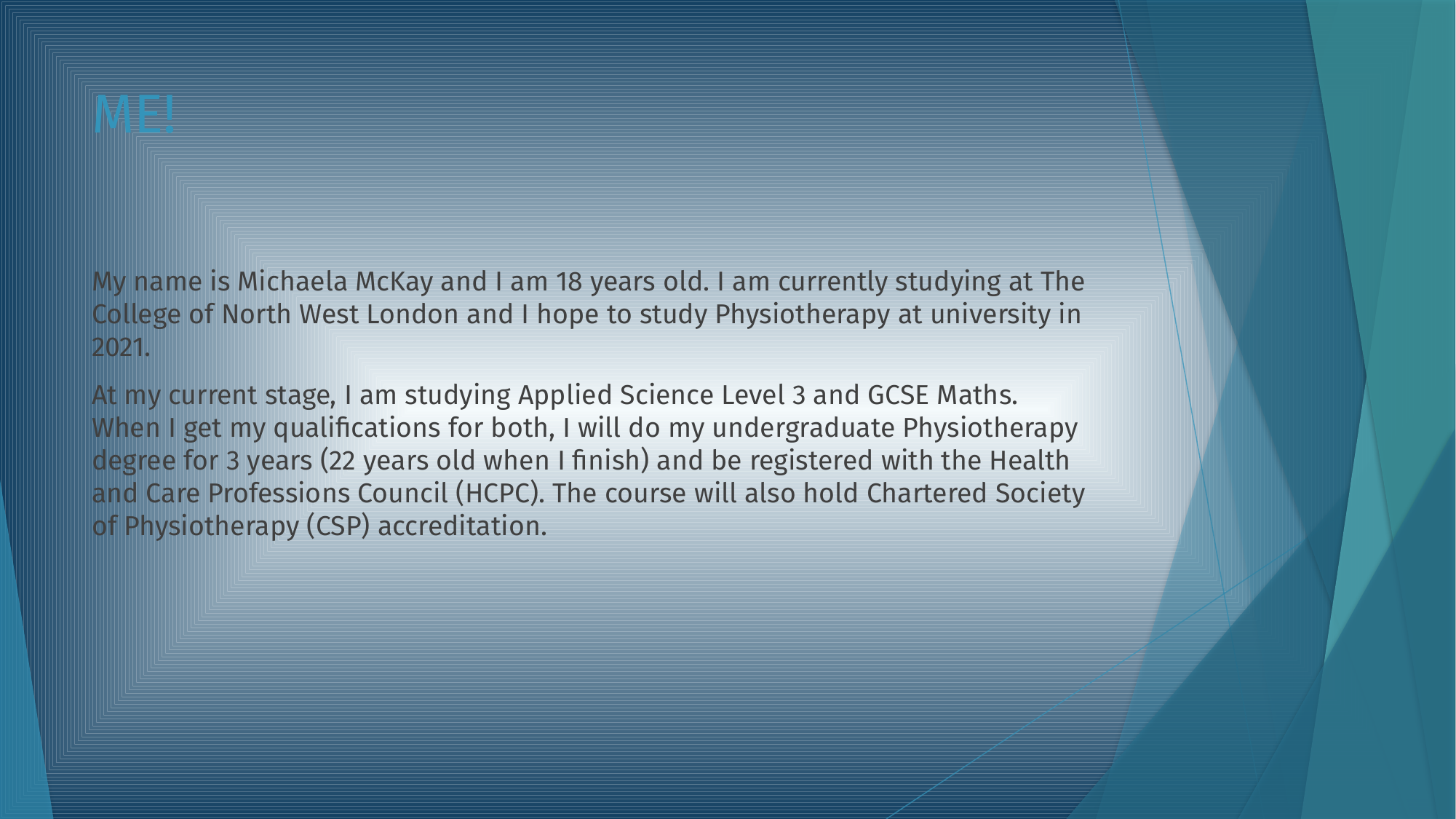

# ME!
My name is Michaela McKay and I am 18 years old. I am currently studying at The College of North West London and I hope to study Physiotherapy at university in 2021.
At my current stage, I am studying Applied Science Level 3 and GCSE Maths. When I get my qualifications for both, I will do my undergraduate Physiotherapy degree for 3 years (22 years old when I finish) and be registered with the Health and Care Professions Council (HCPC). The course will also hold Chartered Society of Physiotherapy (CSP) accreditation.